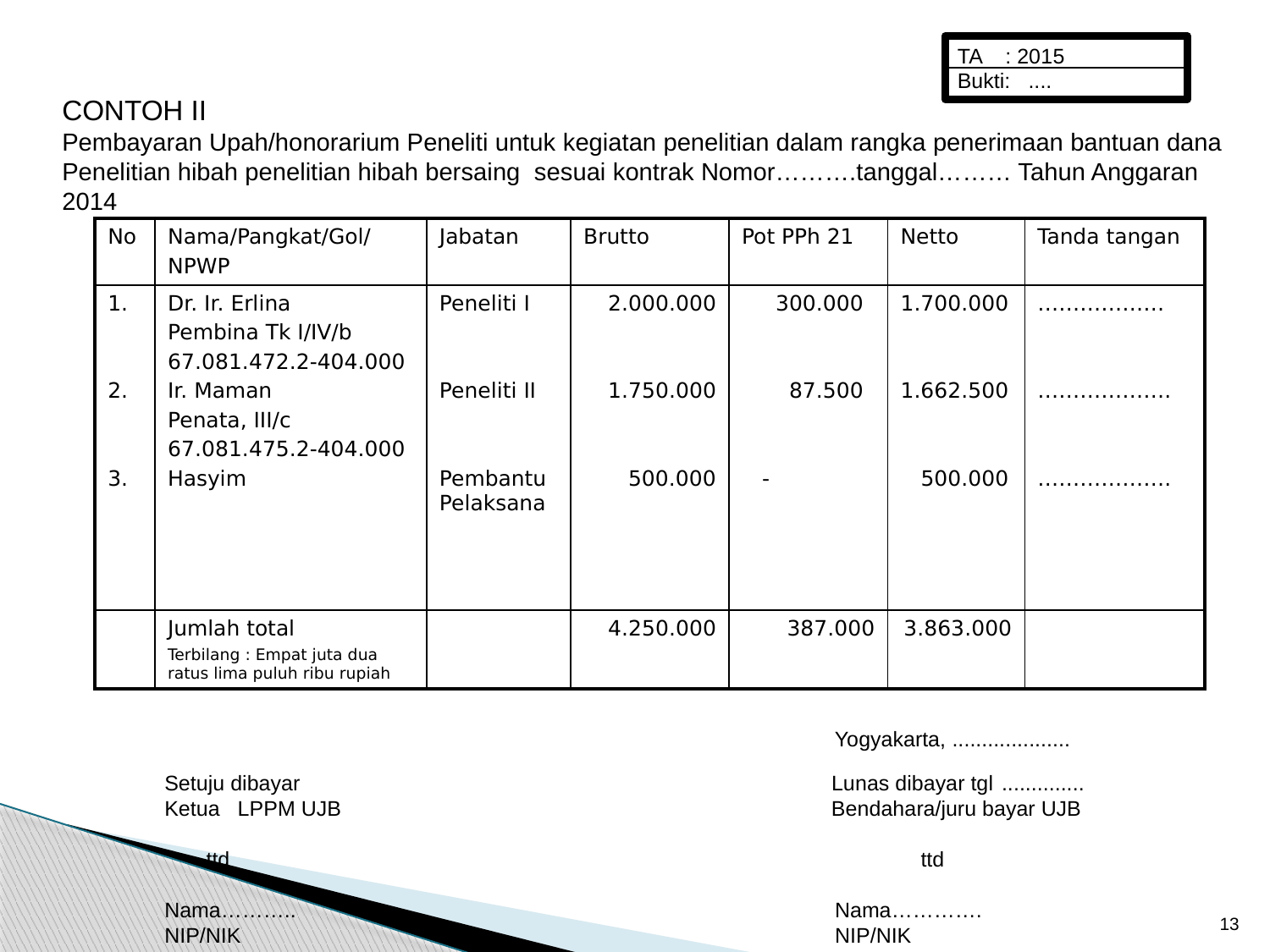

TA    : 2015
Bukti:   ....
CONTOH II
Pembayaran Upah/honorarium Peneliti untuk kegiatan penelitian dalam rangka penerimaan bantuan dana  Penelitian hibah penelitian hibah bersaing  sesuai kontrak Nomor……….tanggal……… Tahun Anggaran 2014
| No | Nama/Pangkat/Gol/ NPWP | Jabatan | Brutto | Pot PPh 21 | Netto | Tanda tangan |
| --- | --- | --- | --- | --- | --- | --- |
| 1. 2. 3. | Dr. Ir. Erlina Pembina Tk I/IV/b 67.081.472.2-404.000 Ir. Maman Penata, III/c 67.081.475.2-404.000 Hasyim | Peneliti I Peneliti II Pembantu Pelaksana | 2.000.000 1.750.000 500.000 | 300.000 87.500 - | 1.700.000 1.662.500 500.000 | ……………… ………………. ………………. |
|  | Jumlah total Terbilang : Empat juta dua ratus lima puluh ribu rupiah |  | 4.250.000 | 387.000 | 3.863.000 |  |

Yogyakarta, ....................
Setuju dibayar                                                                                          Lunas dibayar tgl ..............
Ketua   LPPM UJB                                                                                   Bendahara/juru bayar UJB

       ttd                                                                                                                     ttd

Nama………..				      Nama………….
NIP/NIK					      NIP/NIK
13